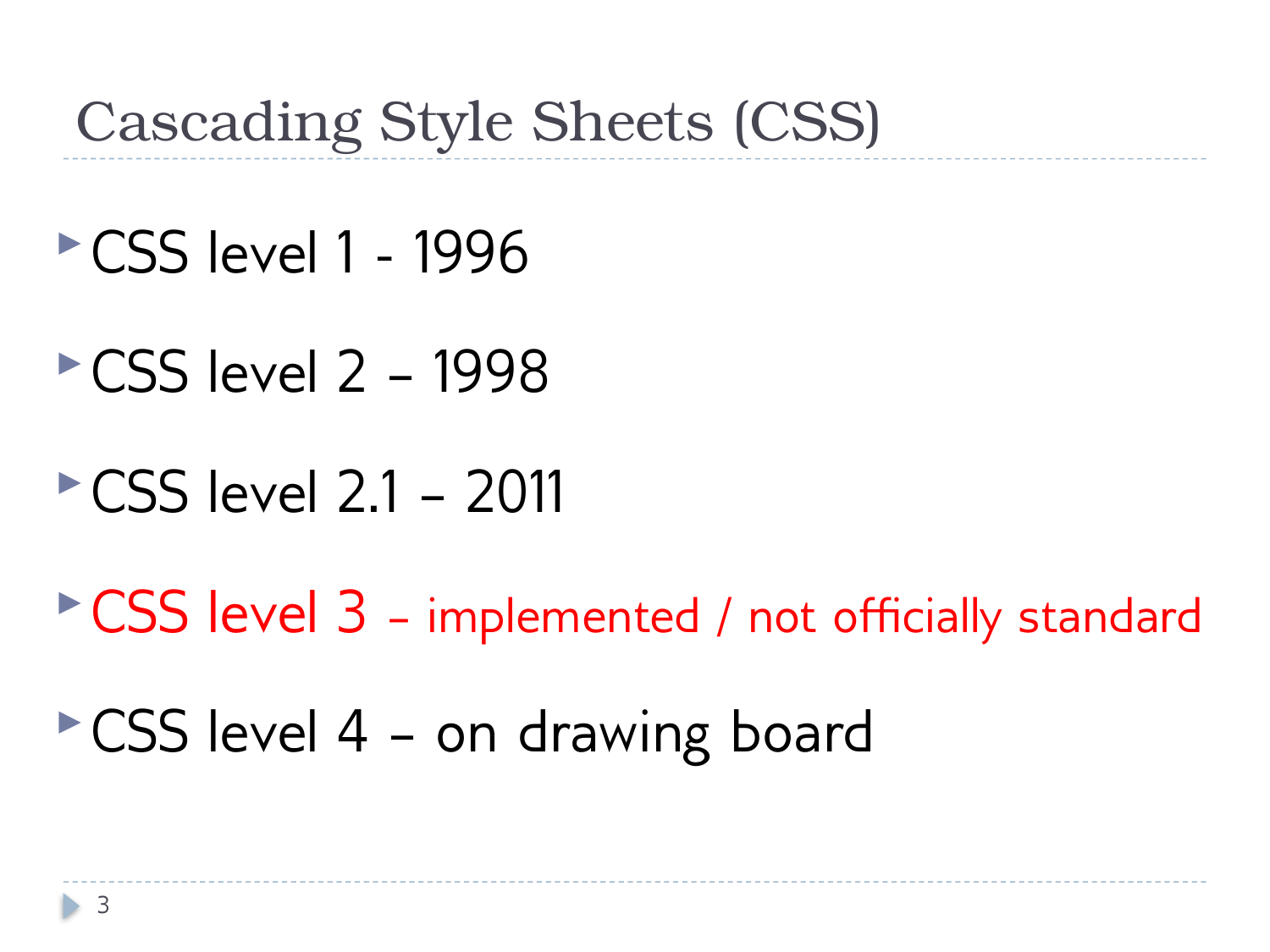

# Cascading Style Sheets (CSS)
CSS level 1 - 1996
CSS level 2 – 1998
CSS level 2.1 – 2011
CSS level 3 – implemented / not officially standard
CSS level 4 – on drawing board
3